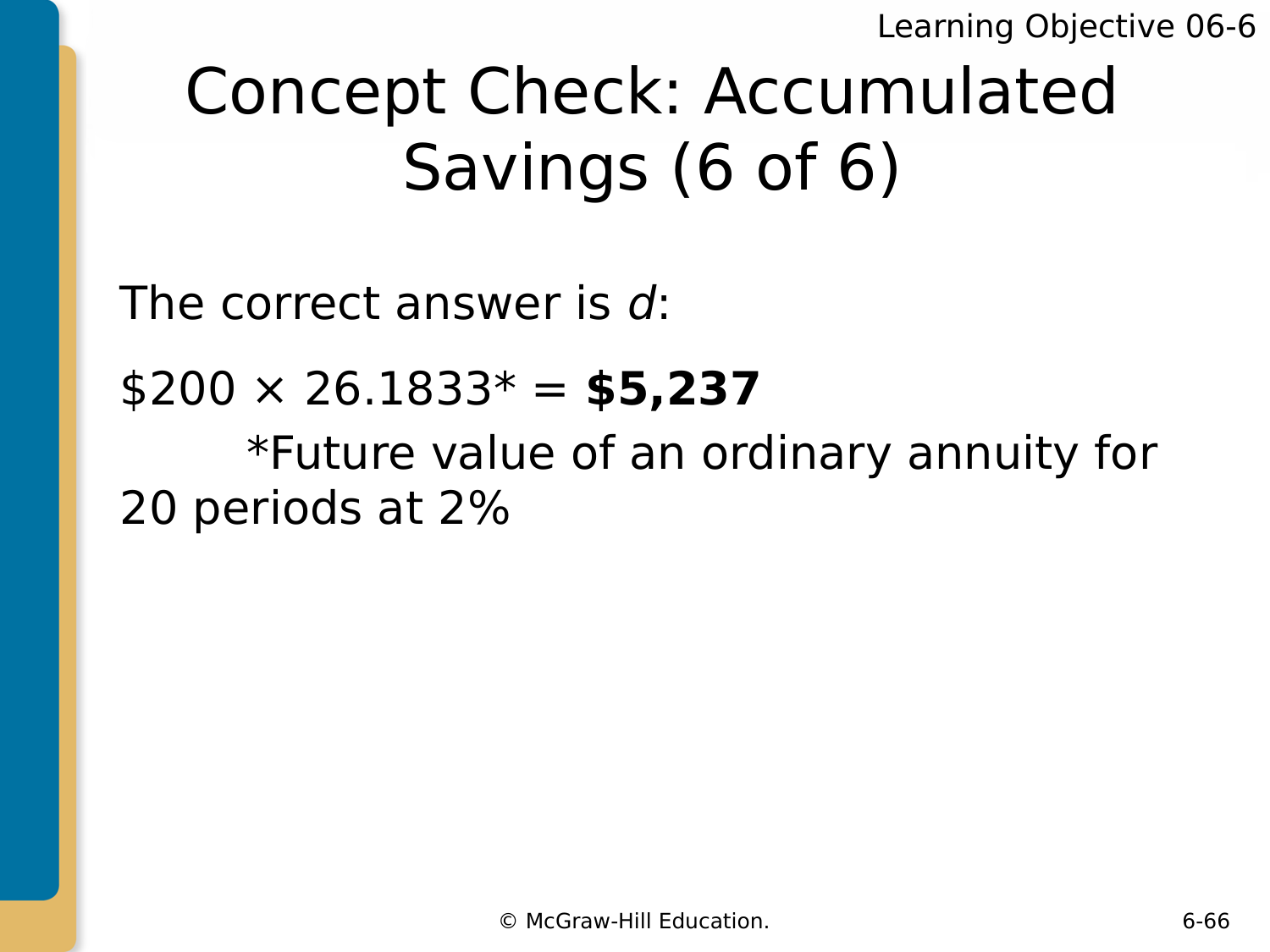

Learning Objective 06-6
# Concept Check: Accumulated Savings (6 of 6)
The correct answer is d:
$200 × 26.1833* = $5,237
	*Future value of an ordinary annuity for 20 periods at 2%